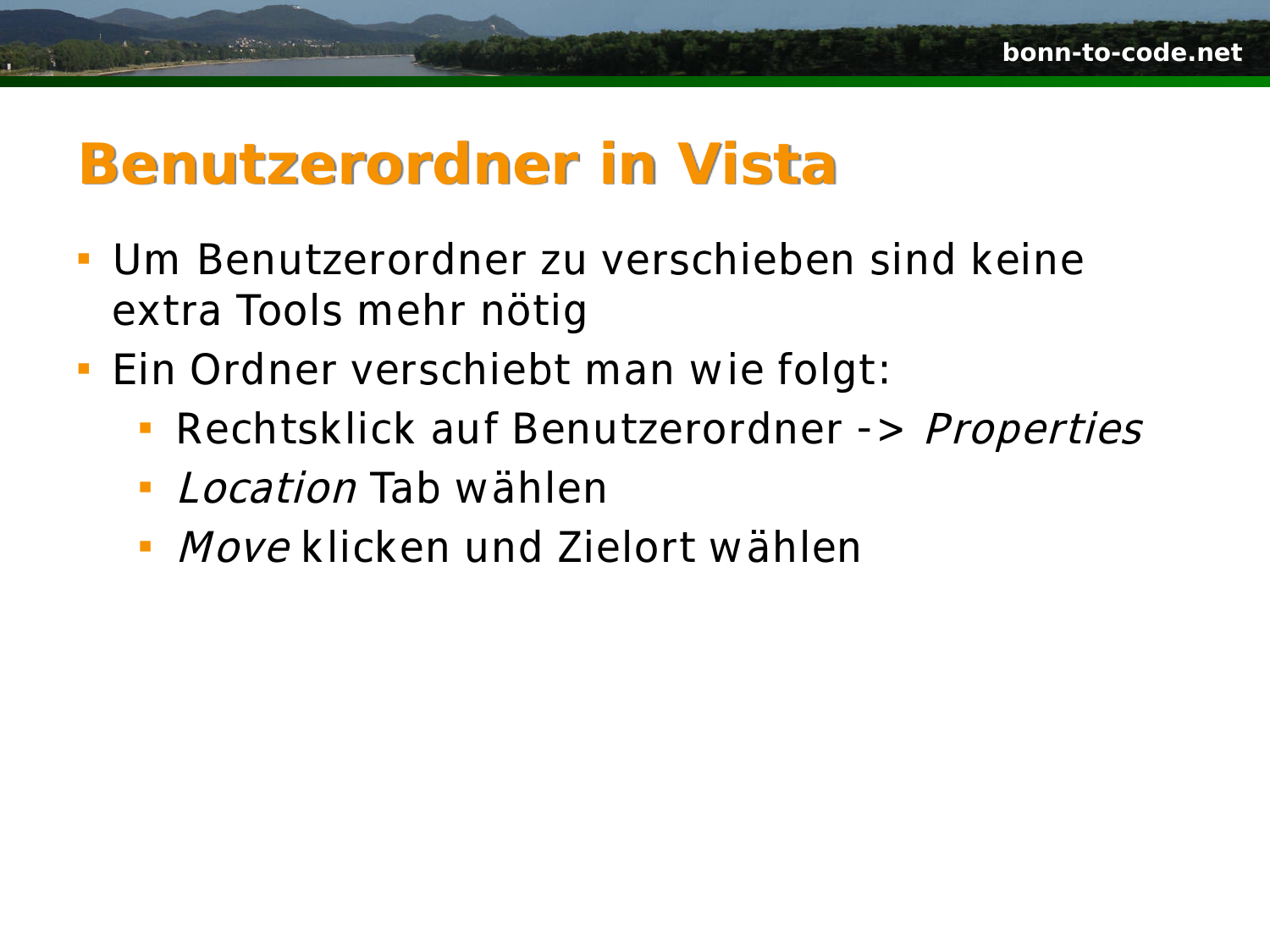

# Benutzerordner in Vista
Um Benutzerordner zu verschieben sind keine extra Tools mehr nötig
Ein Ordner verschiebt man wie folgt:
Rechtsklick auf Benutzerordner -> Properties
Location Tab wählen
Move klicken und Zielort wählen